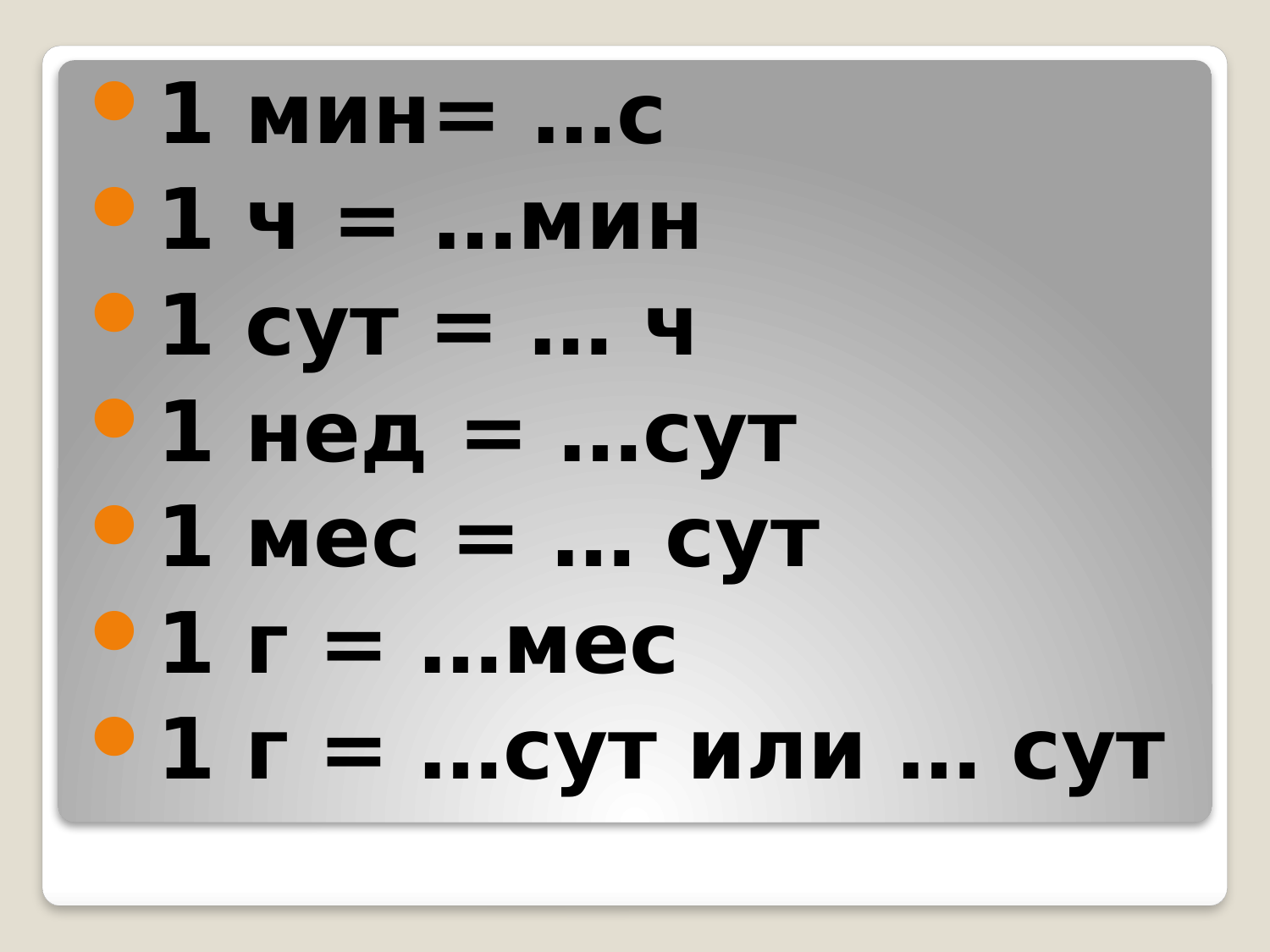

1 мин= …с
1 ч = …мин
1 сут = … ч
1 нед = …сут
1 мес = … сут
1 г = …мес
1 г = …сут или … сут
#